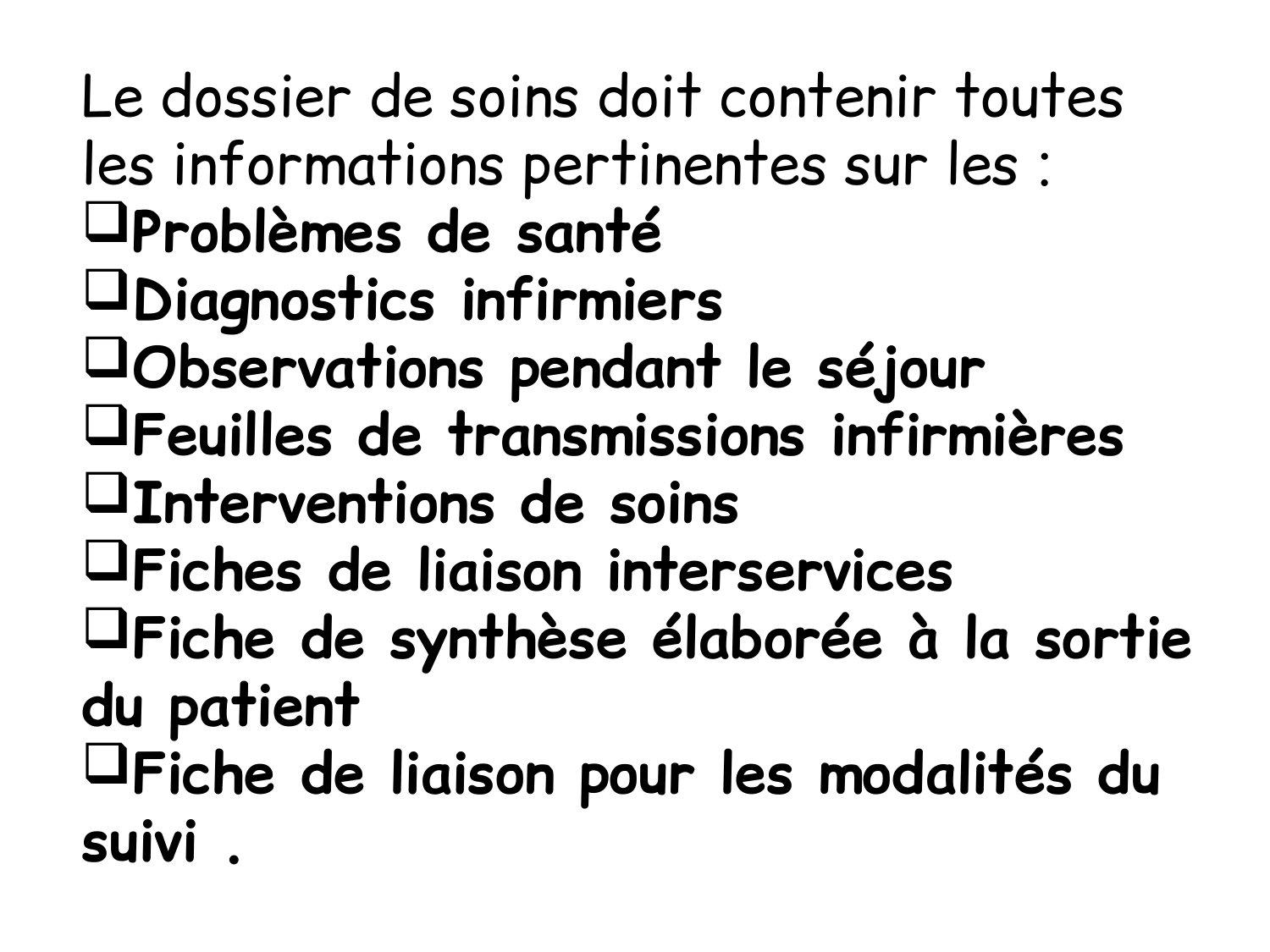

Le dossier de soins doit contenir toutes les informations pertinentes sur les :
Problèmes de santé
Diagnostics infirmiers
Observations pendant le séjour
Feuilles de transmissions infirmières
Interventions de soins
Fiches de liaison interservices
Fiche de synthèse élaborée à la sortie du patient
Fiche de liaison pour les modalités du suivi .